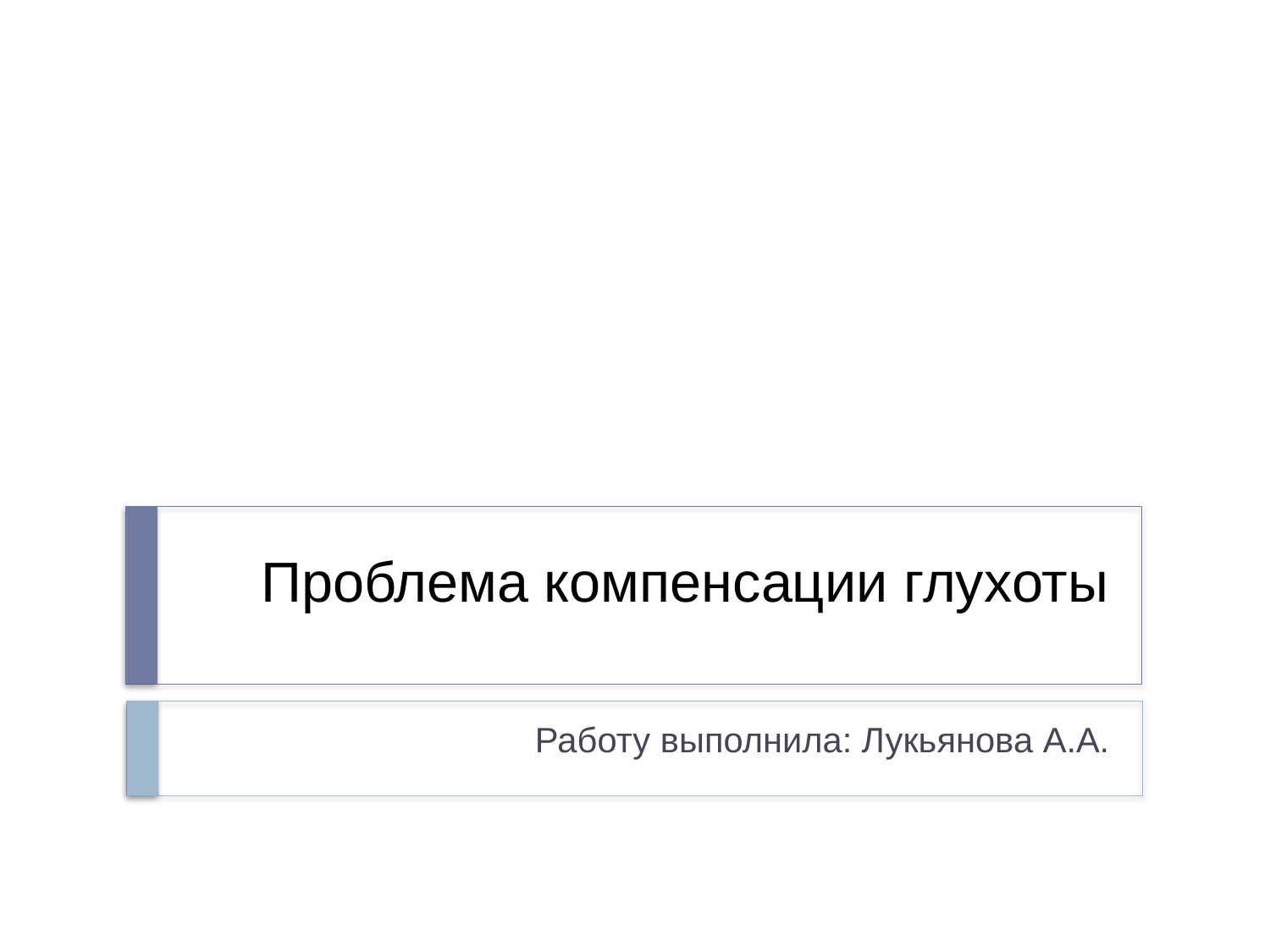

# Проблема компенсации глухоты
Работу выполнила: Лукьянова А.А.